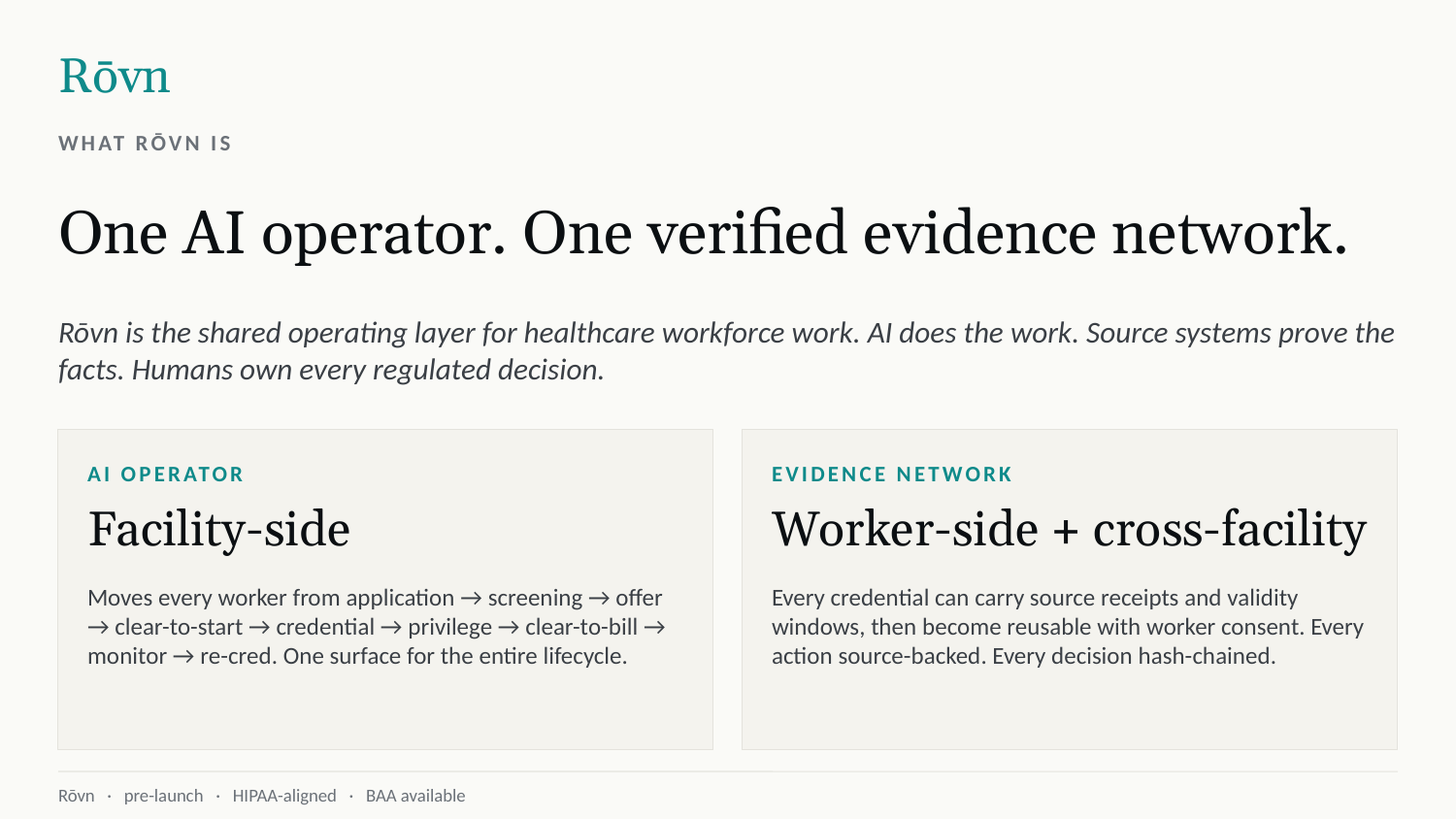

Rōvn
WHAT RŌVN IS
One AI operator. One verified evidence network.
Rōvn is the shared operating layer for healthcare workforce work. AI does the work. Source systems prove the facts. Humans own every regulated decision.

AI OPERATOR
EVIDENCE NETWORK
Facility-side
Worker-side + cross-facility
Moves every worker from application → screening → offer → clear-to-start → credential → privilege → clear-to-bill → monitor → re-cred. One surface for the entire lifecycle.
Every credential can carry source receipts and validity windows, then become reusable with worker consent. Every action source-backed. Every decision hash-chained.

Rōvn   ·   pre-launch   ·   HIPAA-aligned   ·   BAA available